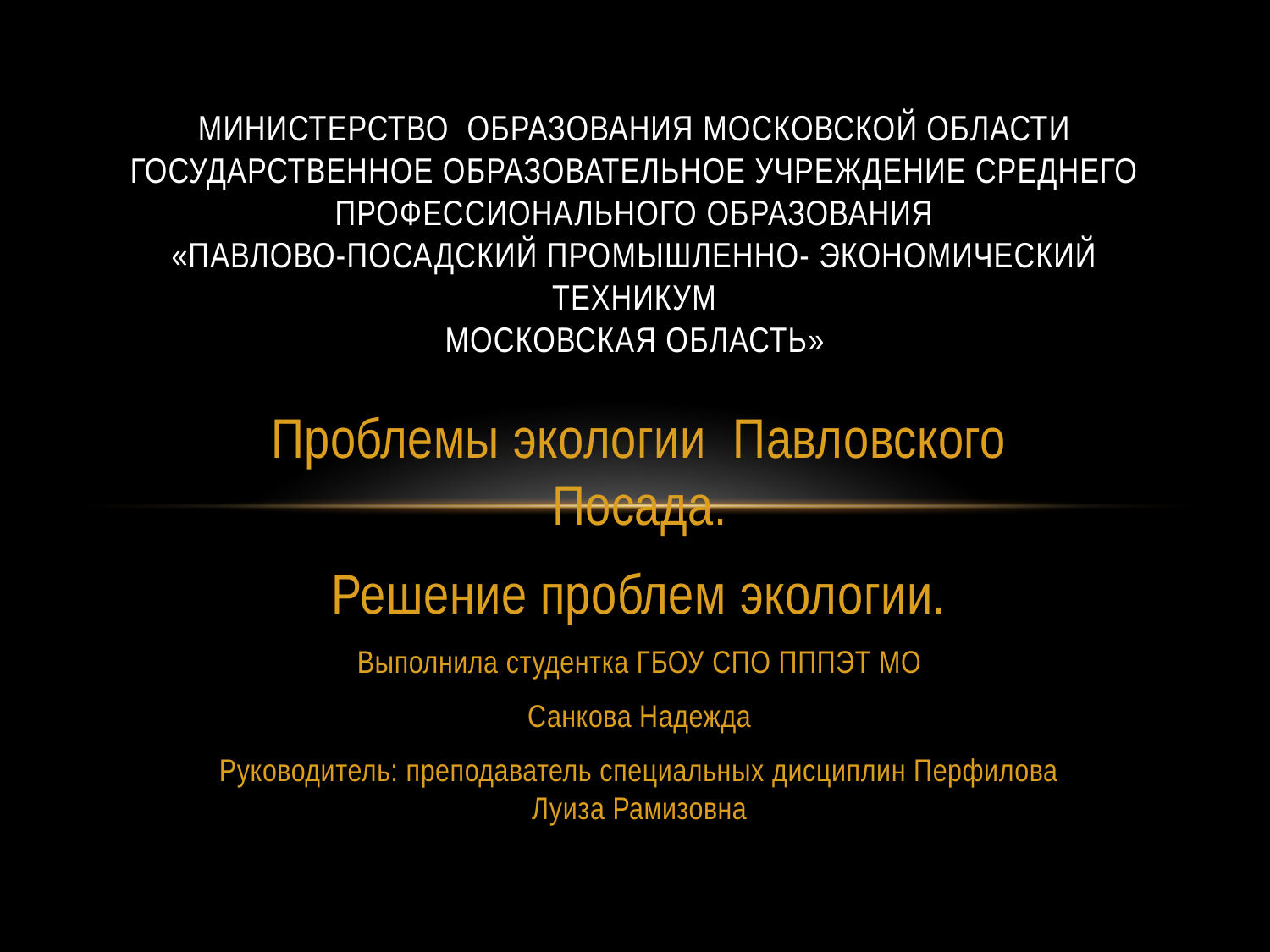

# Министерство  образования Московской области Государственное образовательное учреждение среднего профессионального образования «Павлово-Посадский промышленно- экономический техникум Московская область»
Проблемы экологии  Павловского Посада.
Решение проблем экологии.
Выполнила студентка ГБОУ СПО ПППЭТ МО
Санкова Надежда
Руководитель: преподаватель специальных дисциплин Перфилова Луиза Рамизовна